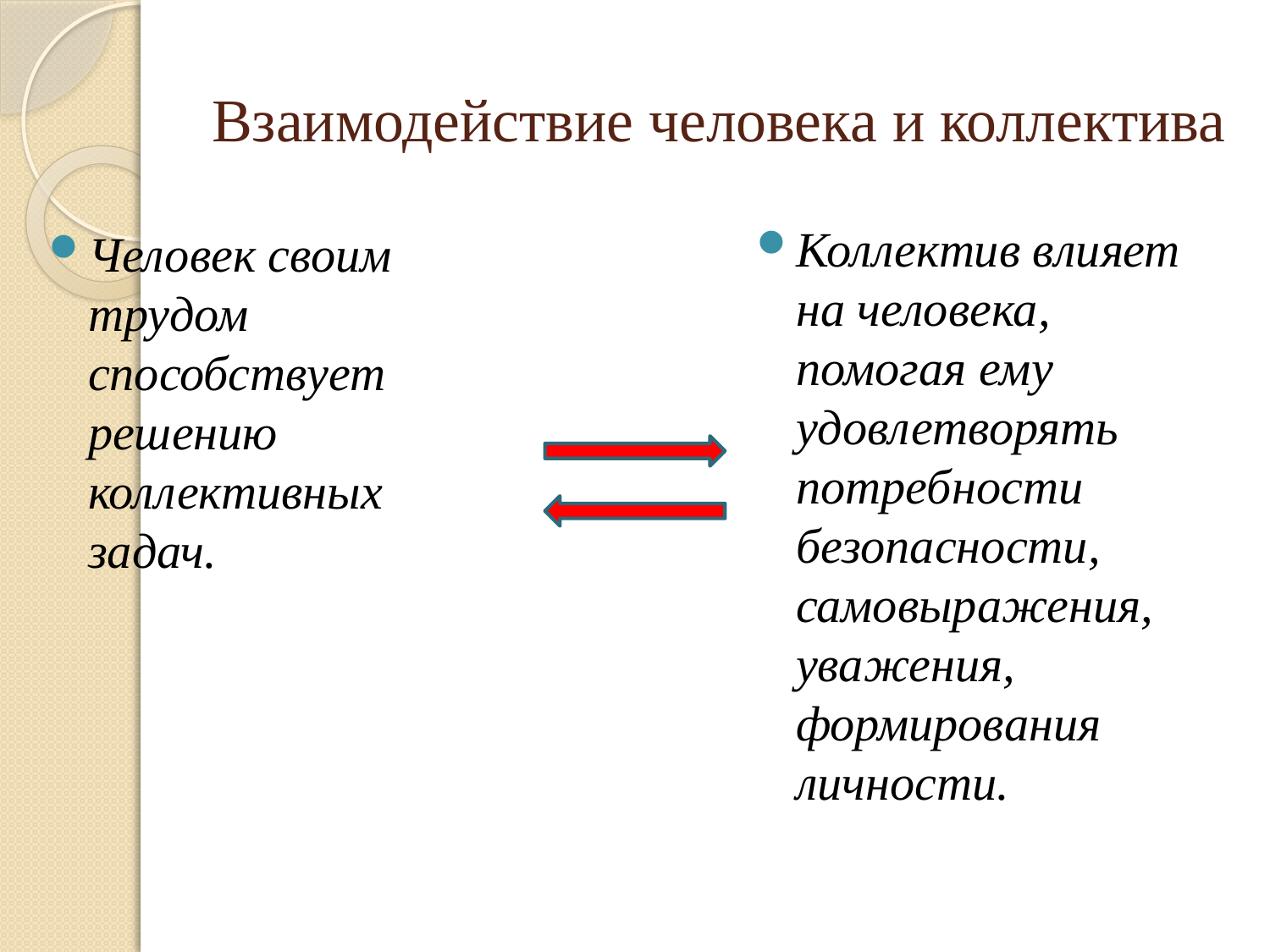

# Взаимодействие человека и коллектива
Коллектив влияет на человека, помогая ему удовлетворять потребности безопасности, самовыражения, уважения, формирования личности.
Человек своим трудом способствует решению коллективных задач.